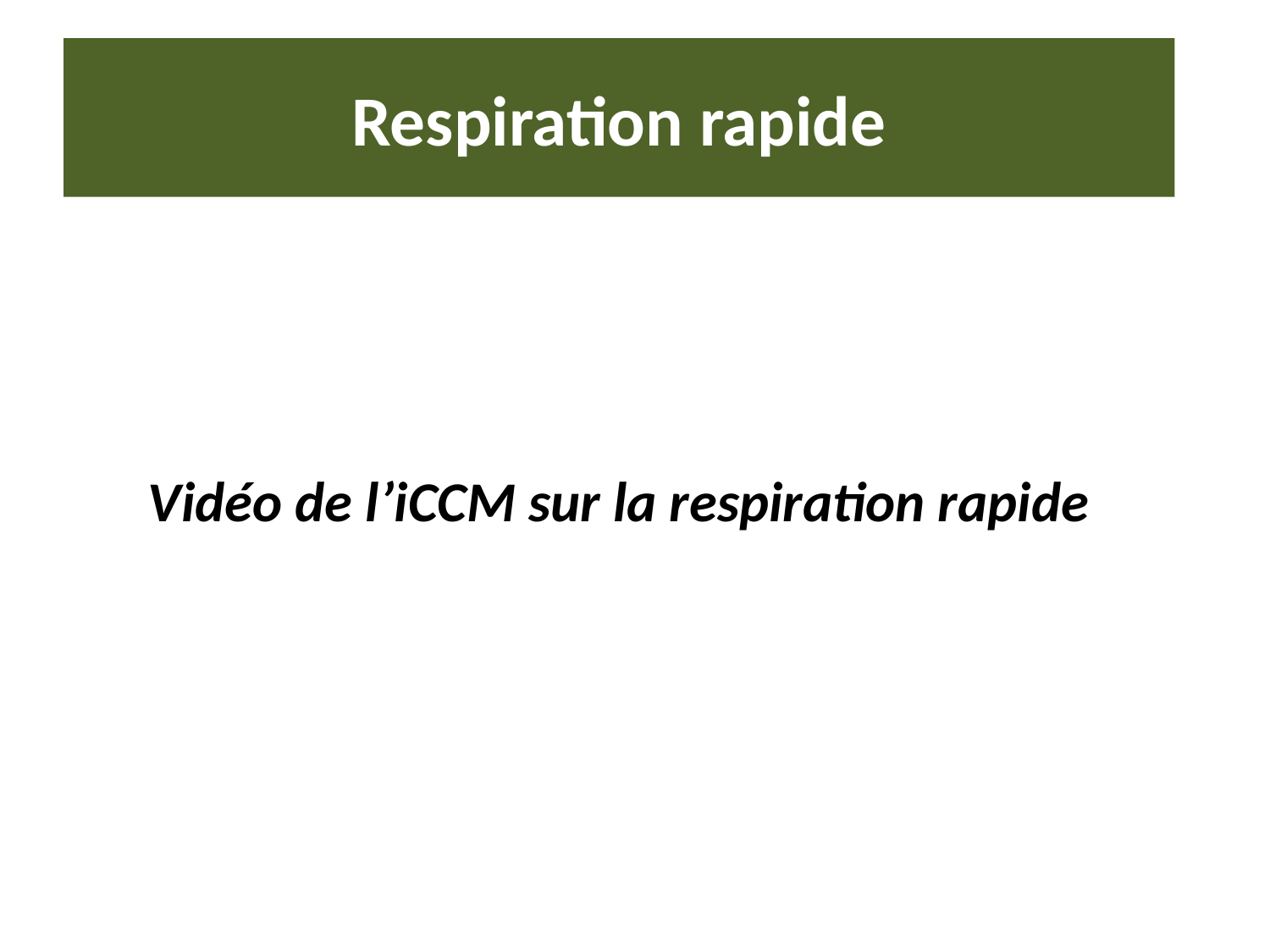

# Respiration rapide

Vidéo de l’iCCM sur la respiration rapide